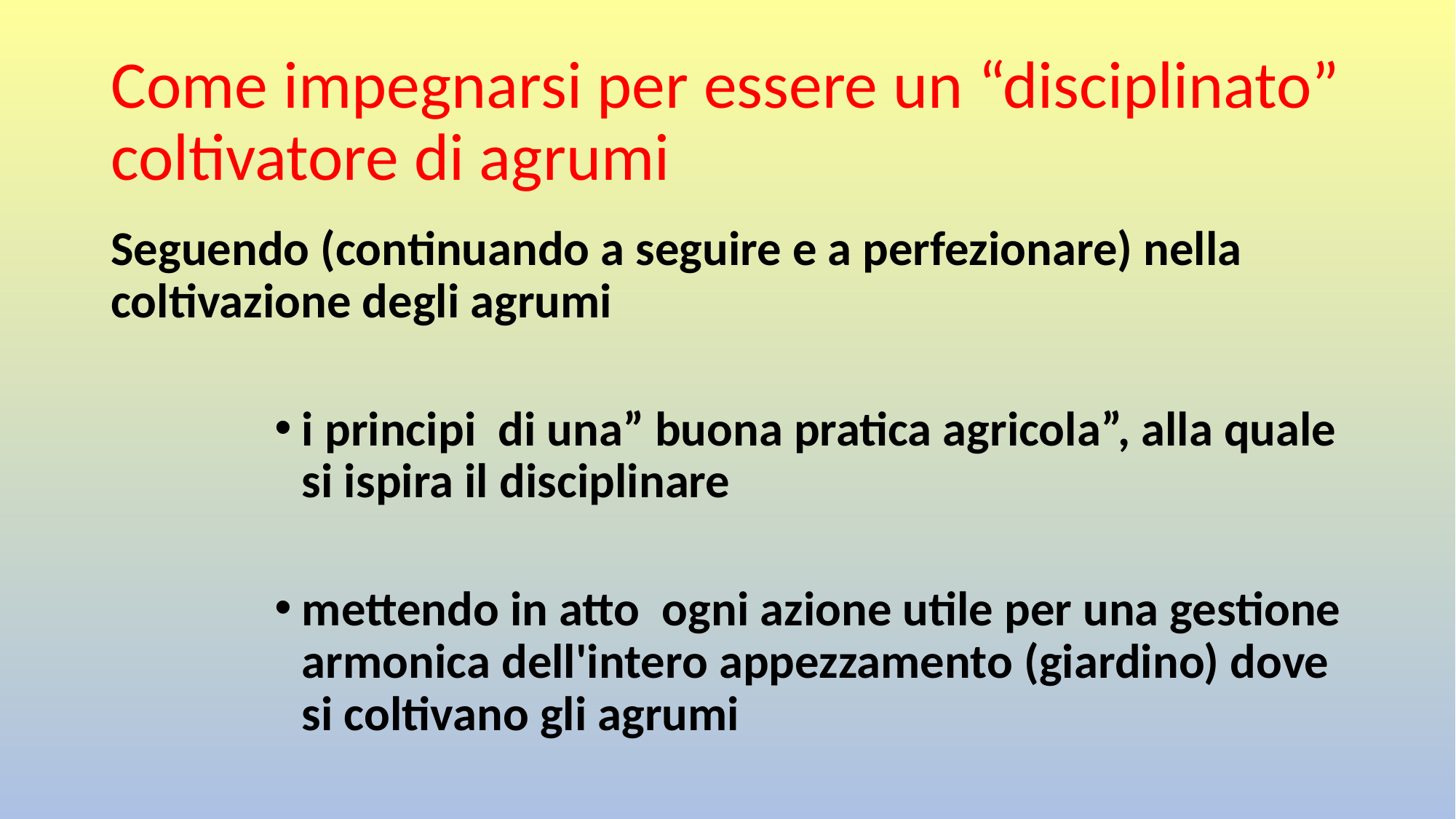

# Come impegnarsi per essere un “disciplinato” coltivatore di agrumi
Seguendo (continuando a seguire e a perfezionare) nella coltivazione degli agrumi

i principi  di una” buona pratica agricola”, alla quale si ispira il disciplinare

mettendo in atto  ogni azione utile per una gestione armonica dell'intero appezzamento (giardino) dove si coltivano gli agrumi